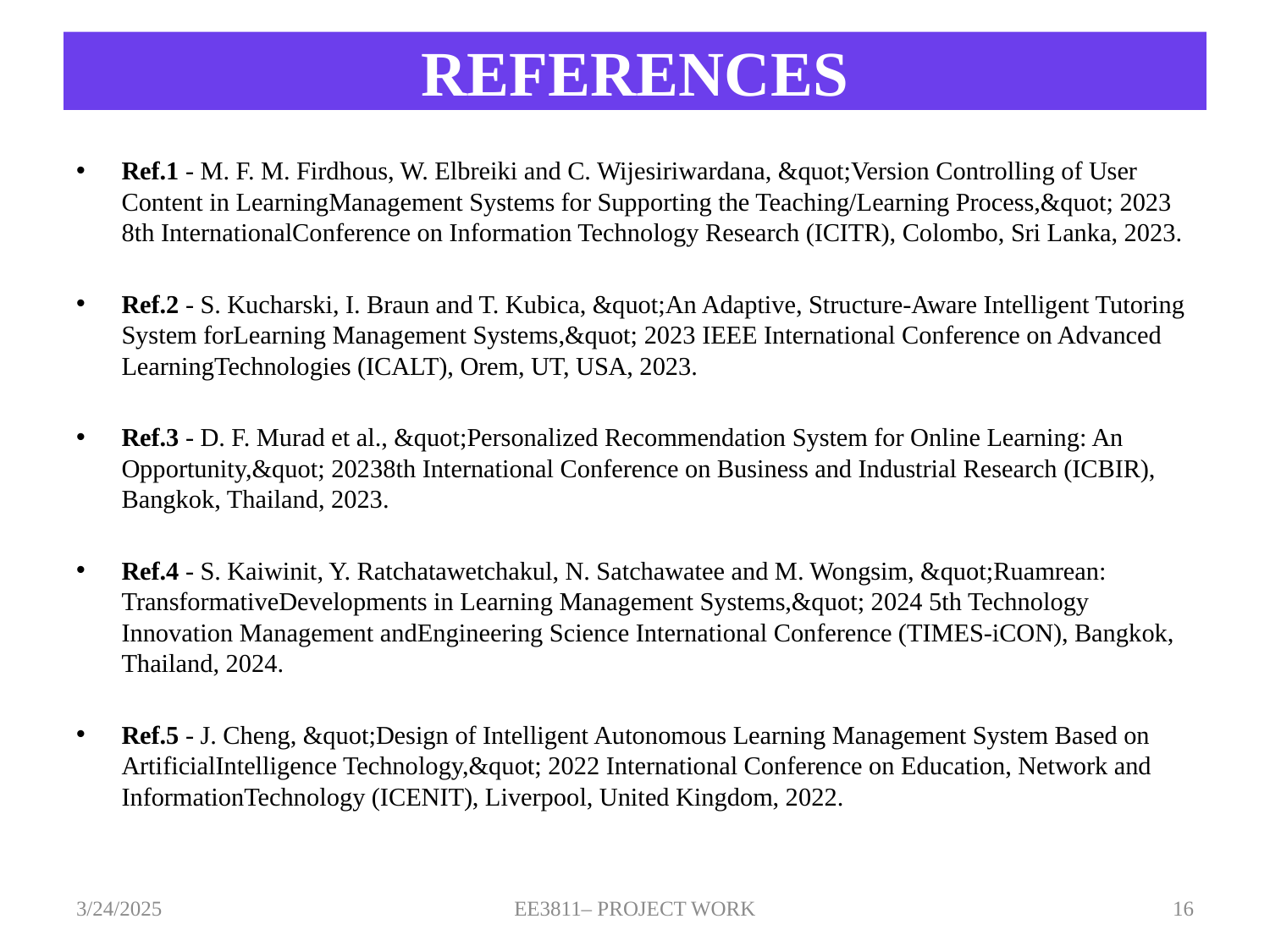

# REFERENCES
Ref.1 - M. F. M. Firdhous, W. Elbreiki and C. Wijesiriwardana, &quot;Version Controlling of User Content in LearningManagement Systems for Supporting the Teaching/Learning Process,&quot; 2023 8th InternationalConference on Information Technology Research (ICITR), Colombo, Sri Lanka, 2023.

Ref.2 - S. Kucharski, I. Braun and T. Kubica, &quot;An Adaptive, Structure-Aware Intelligent Tutoring System forLearning Management Systems,&quot; 2023 IEEE International Conference on Advanced LearningTechnologies (ICALT), Orem, UT, USA, 2023.

Ref.3 - D. F. Murad et al., &quot;Personalized Recommendation System for Online Learning: An Opportunity,&quot; 20238th International Conference on Business and Industrial Research (ICBIR), Bangkok, Thailand, 2023.

Ref.4 - S. Kaiwinit, Y. Ratchatawetchakul, N. Satchawatee and M. Wongsim, &quot;Ruamrean: TransformativeDevelopments in Learning Management Systems,&quot; 2024 5th Technology Innovation Management andEngineering Science International Conference (TIMES-iCON), Bangkok, Thailand, 2024.

Ref.5 - J. Cheng, &quot;Design of Intelligent Autonomous Learning Management System Based on ArtificialIntelligence Technology,&quot; 2022 International Conference on Education, Network and InformationTechnology (ICENIT), Liverpool, United Kingdom, 2022.
3/24/2025
EE3811– PROJECT WORK
16